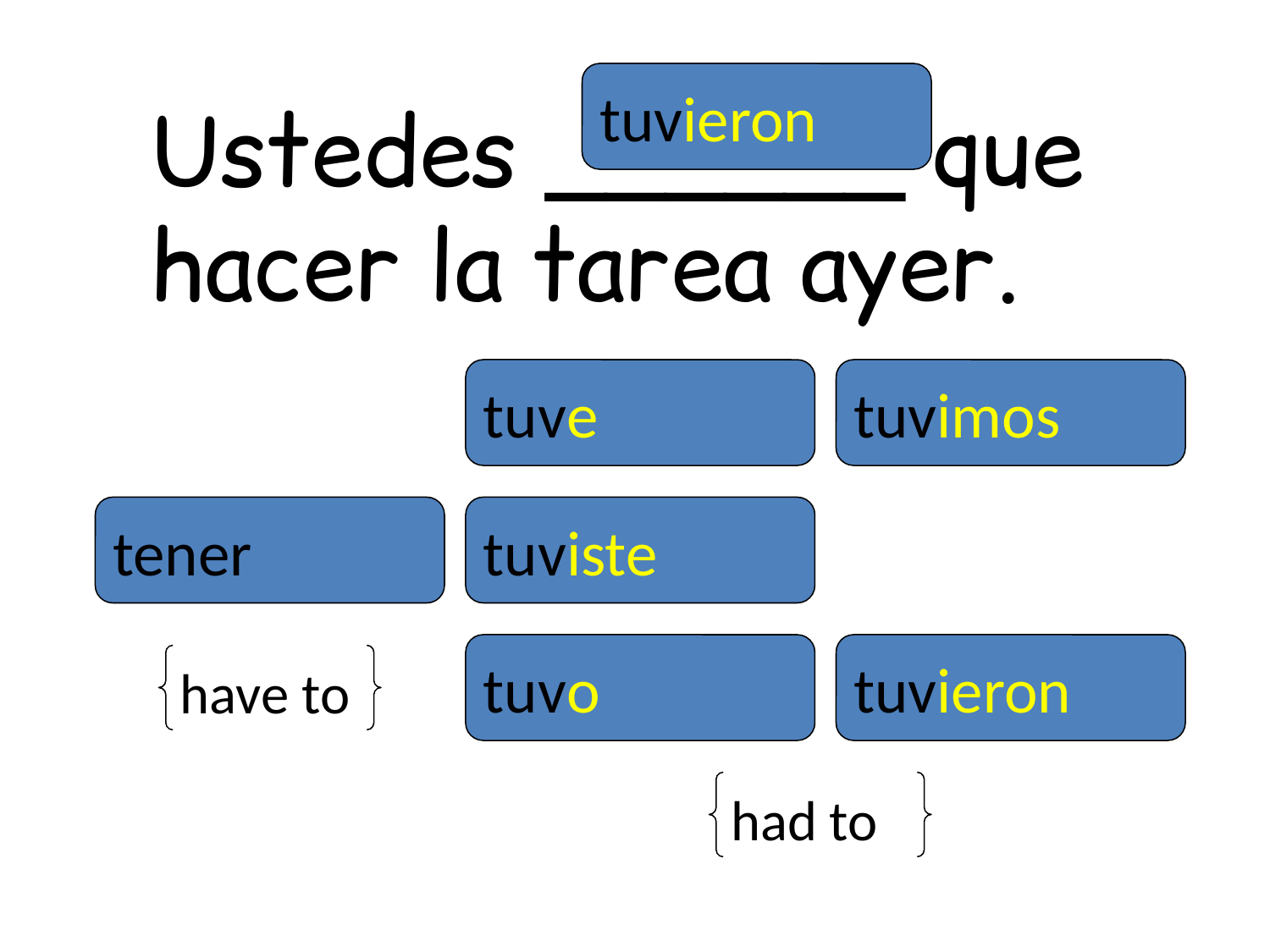

tuvieron
Ustedes ______ que hacer la tarea ayer.
tuve
tuvimos
tener
tuviste
tuvo
tuvieron
have to
had to